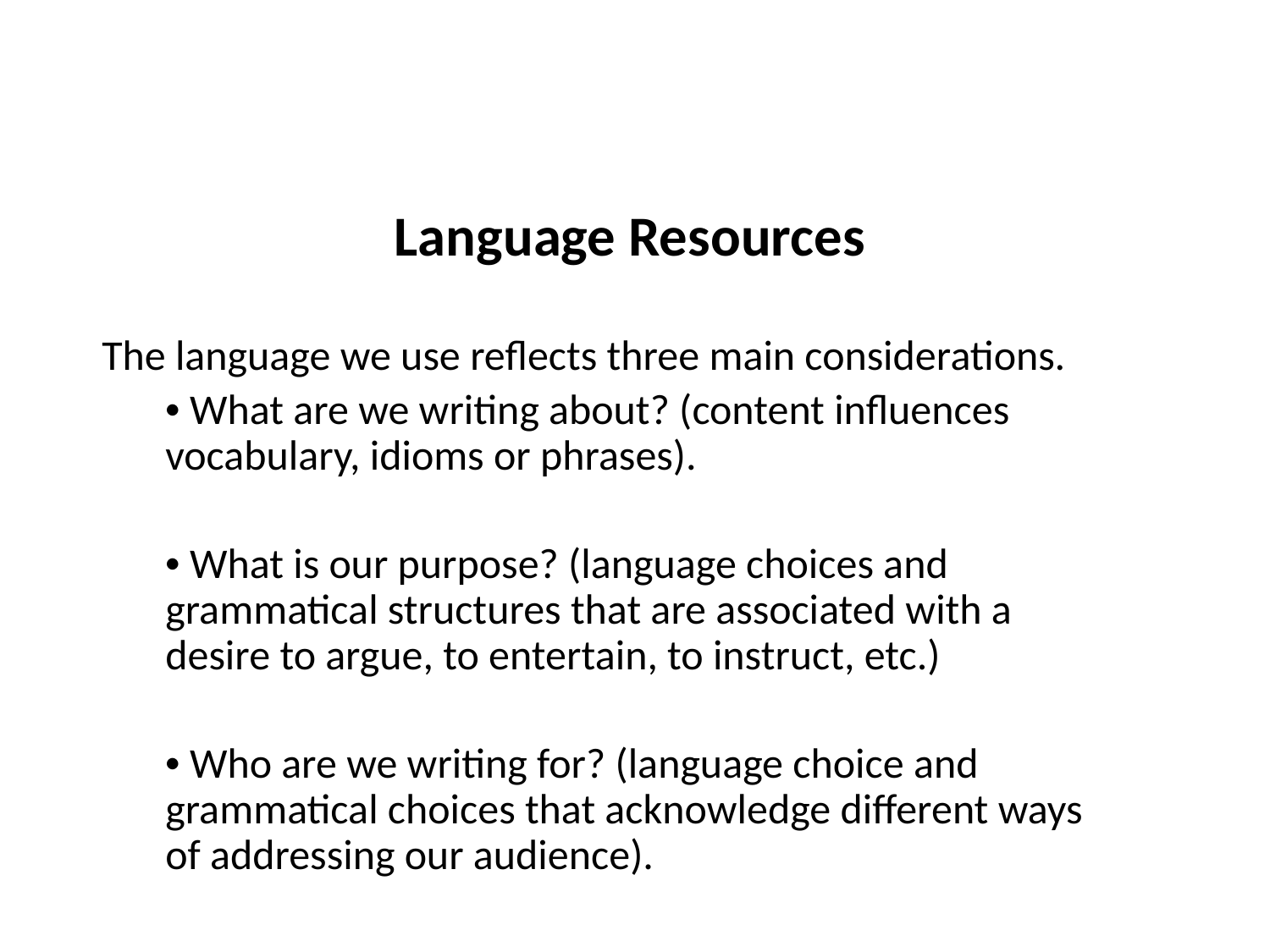

# Language Resources
The language we use reflects three main considerations.
 What are we writing about? (content influences vocabulary, idioms or phrases).

 What is our purpose? (language choices and grammatical structures that are associated with a desire to argue, to entertain, to instruct, etc.)

 Who are we writing for? (language choice and grammatical choices that acknowledge different ways of addressing our audience).